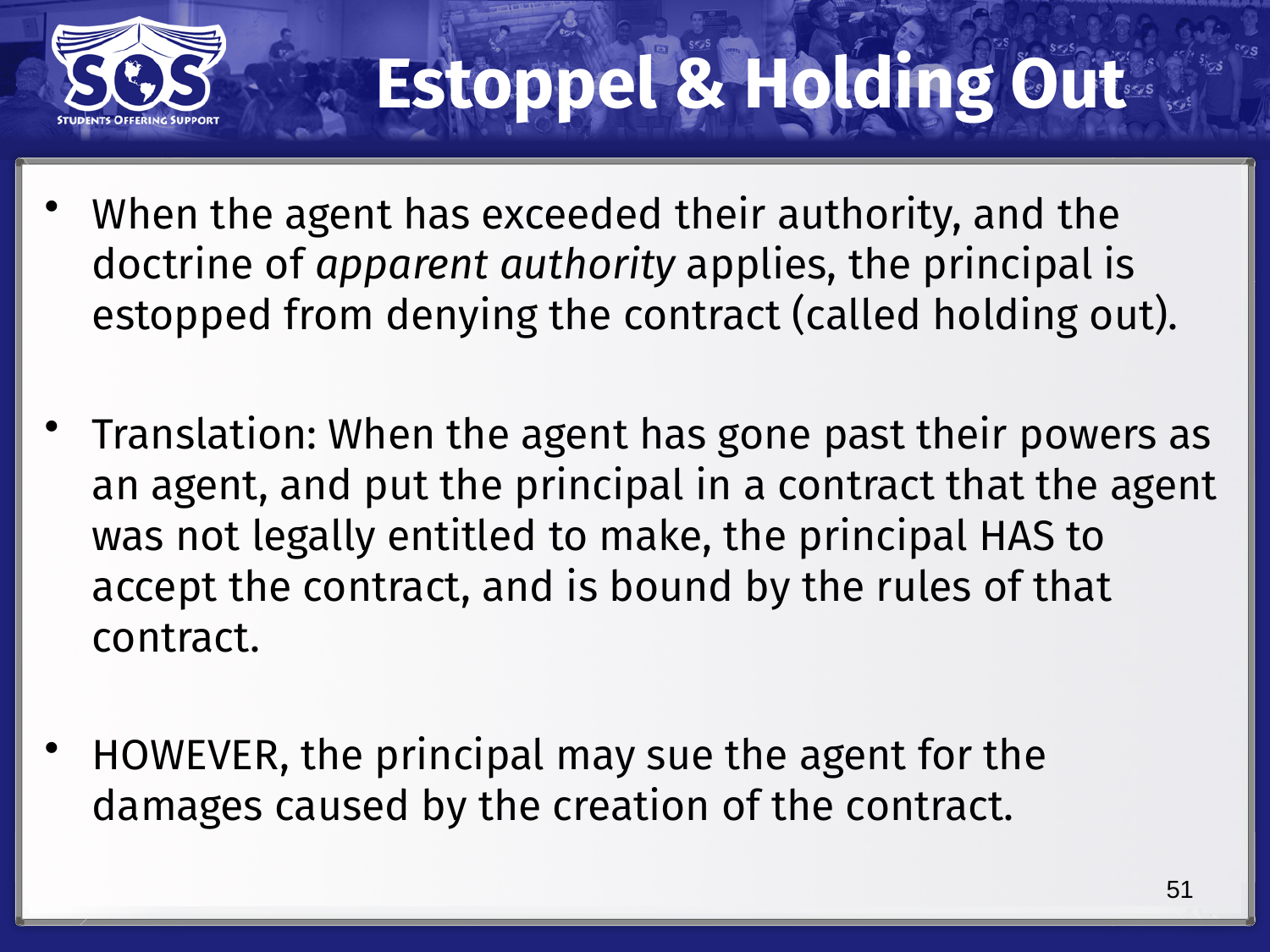

# Estoppel & Holding Out
When the agent has exceeded their authority, and the doctrine of apparent authority applies, the principal is estopped from denying the contract (called holding out).

Translation: When the agent has gone past their powers as an agent, and put the principal in a contract that the agent was not legally entitled to make, the principal HAS to accept the contract, and is bound by the rules of that contract.

HOWEVER, the principal may sue the agent for the damages caused by the creation of the contract.
51